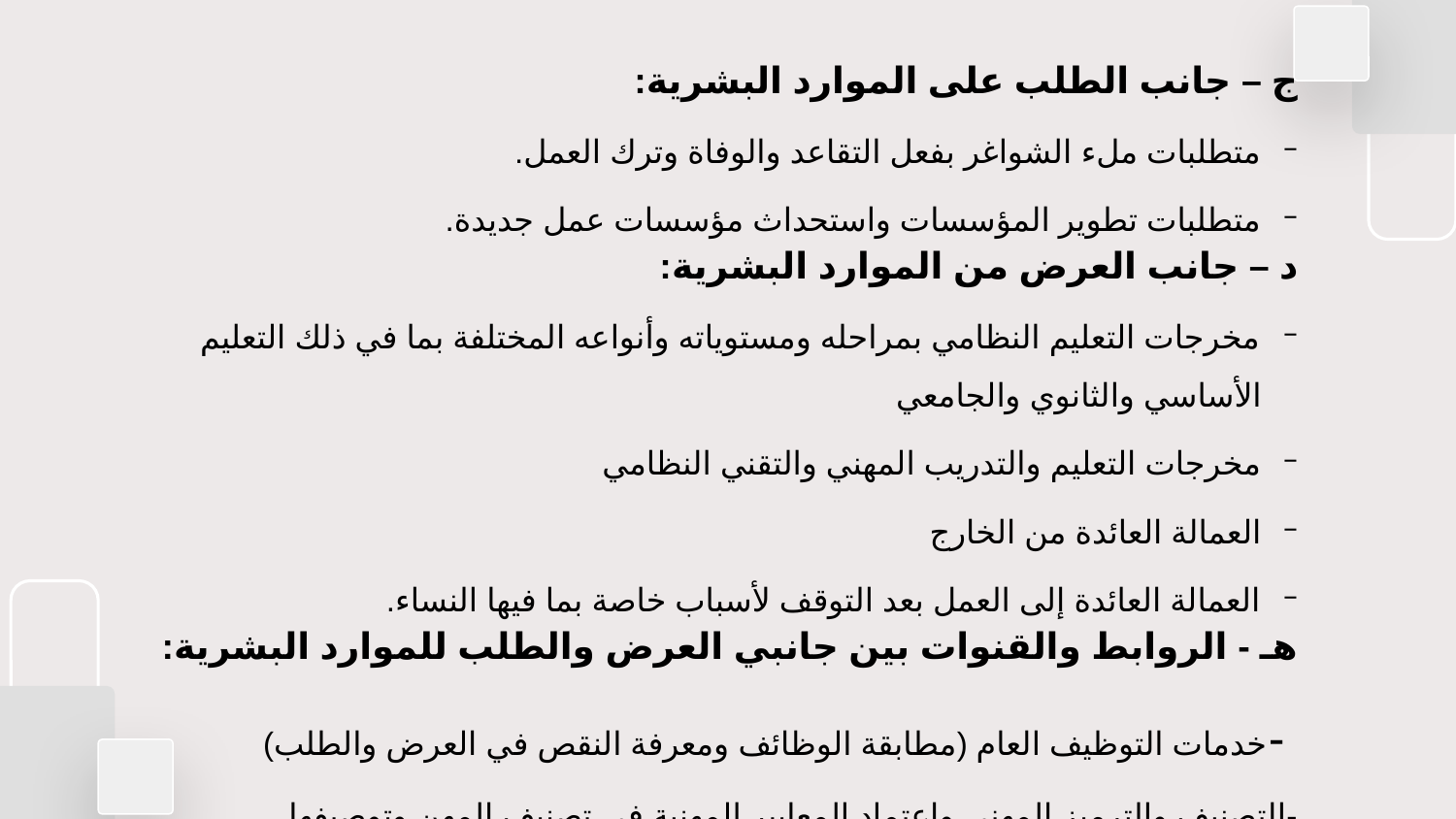

ج – جانب الطلب على الموارد البشرية:
متطلبات ملء الشواغر بفعل التقاعد والوفاة وترك العمل.
متطلبات تطوير المؤسسات واستحداث مؤسسات عمل جديدة.
د – جانب العرض من الموارد البشرية:
مخرجات التعليم النظامي بمراحله ومستوياته وأنواعه المختلفة بما في ذلك التعليم الأساسي والثانوي والجامعي
مخرجات التعليم والتدريب المهني والتقني النظامي
العمالة العائدة من الخارج
العمالة العائدة إلى العمل بعد التوقف لأسباب خاصة بما فيها النساء.
هـ - الروابط والقنوات بين جانبي العرض والطلب للموارد البشرية:
 -خدمات التوظيف العام (مطابقة الوظائف ومعرفة النقص في العرض والطلب)
-التصنيف والترميز المهني واعتماد المعايير المهنية في تصنيف المهن وتوصيفها.